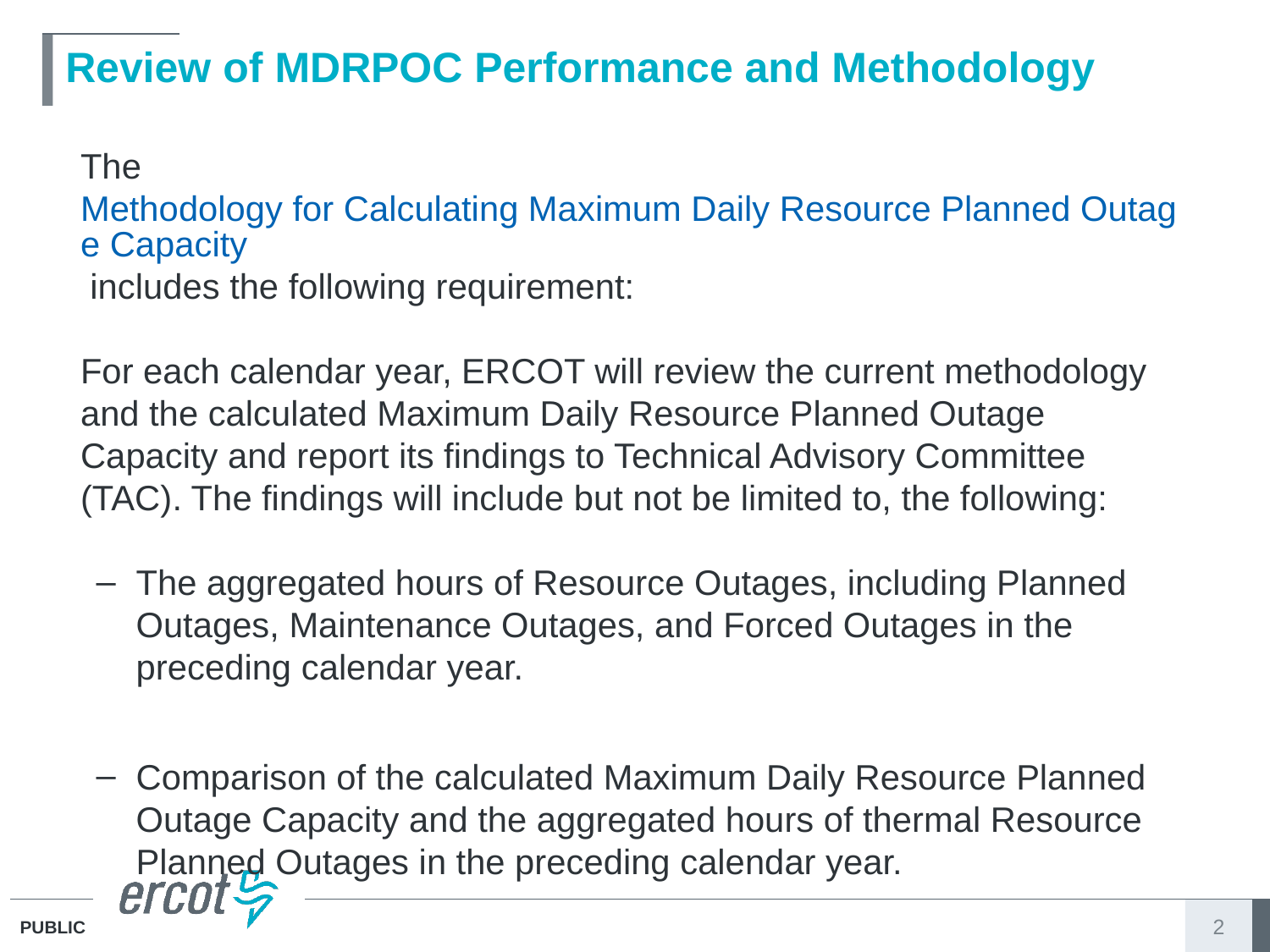

# Review of MDRPOC Performance and Methodology
The Methodology for Calculating Maximum Daily Resource Planned Outage Capacity includes the following requirement:

For each calendar year, ERCOT will review the current methodology and the calculated Maximum Daily Resource Planned Outage Capacity and report its findings to Technical Advisory Committee (TAC). The findings will include but not be limited to, the following:

The aggregated hours of Resource Outages, including Planned Outages, Maintenance Outages, and Forced Outages in the preceding calendar year.

Comparison of the calculated Maximum Daily Resource Planned Outage Capacity and the aggregated hours of thermal Resource Planned Outages in the preceding calendar year.

2